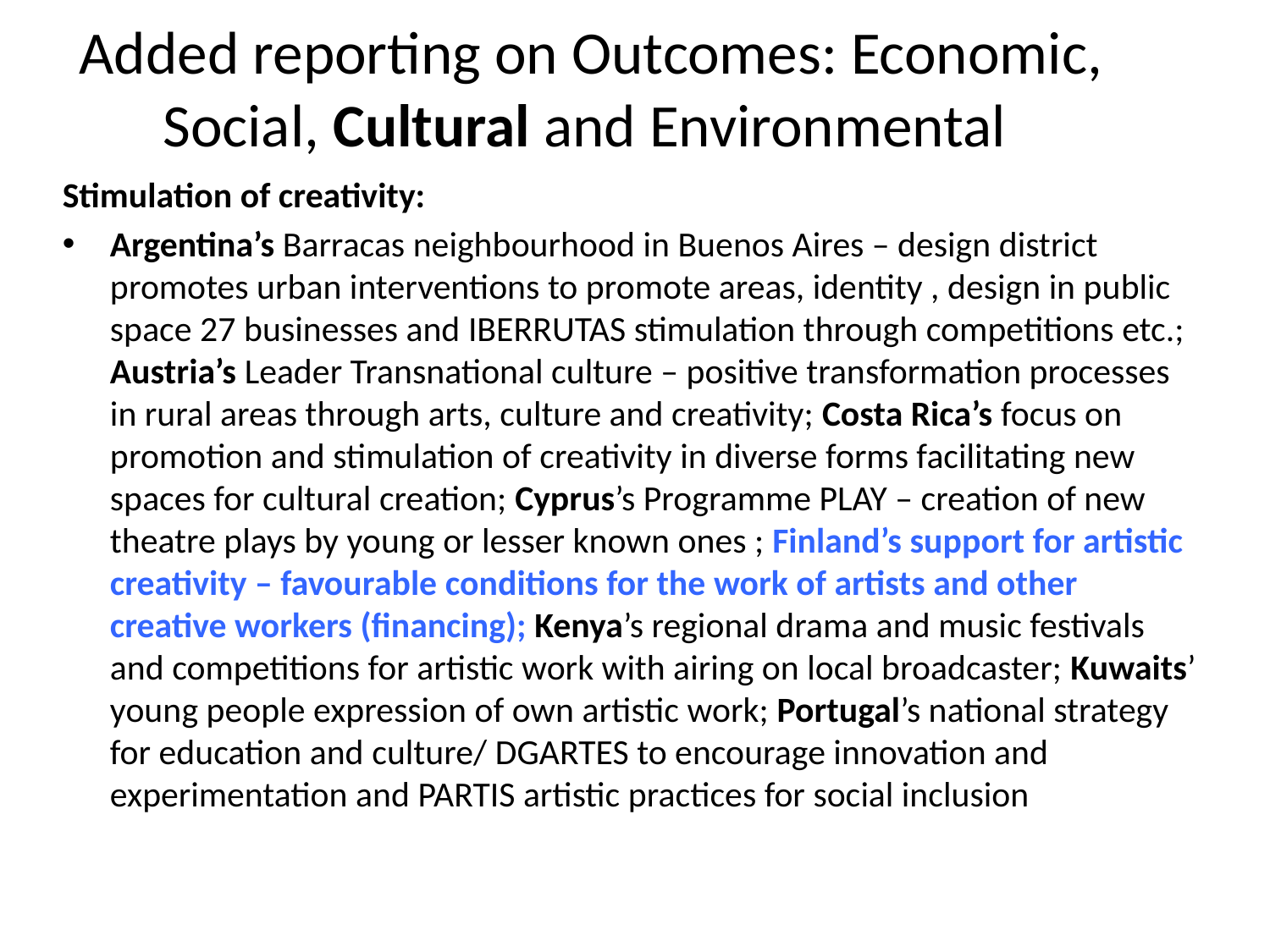

# Added reporting on Outcomes: Economic, Social, Cultural and Environmental
Stimulation of creativity:
Argentina’s Barracas neighbourhood in Buenos Aires – design district promotes urban interventions to promote areas, identity , design in public space 27 businesses and IBERRUTAS stimulation through competitions etc.; Austria’s Leader Transnational culture – positive transformation processes in rural areas through arts, culture and creativity; Costa Rica’s focus on promotion and stimulation of creativity in diverse forms facilitating new spaces for cultural creation; Cyprus’s Programme PLAY – creation of new theatre plays by young or lesser known ones ; Finland’s support for artistic creativity – favourable conditions for the work of artists and other creative workers (financing); Kenya’s regional drama and music festivals and competitions for artistic work with airing on local broadcaster; Kuwaits’ young people expression of own artistic work; Portugal’s national strategy for education and culture/ DGARTES to encourage innovation and experimentation and PARTIS artistic practices for social inclusion